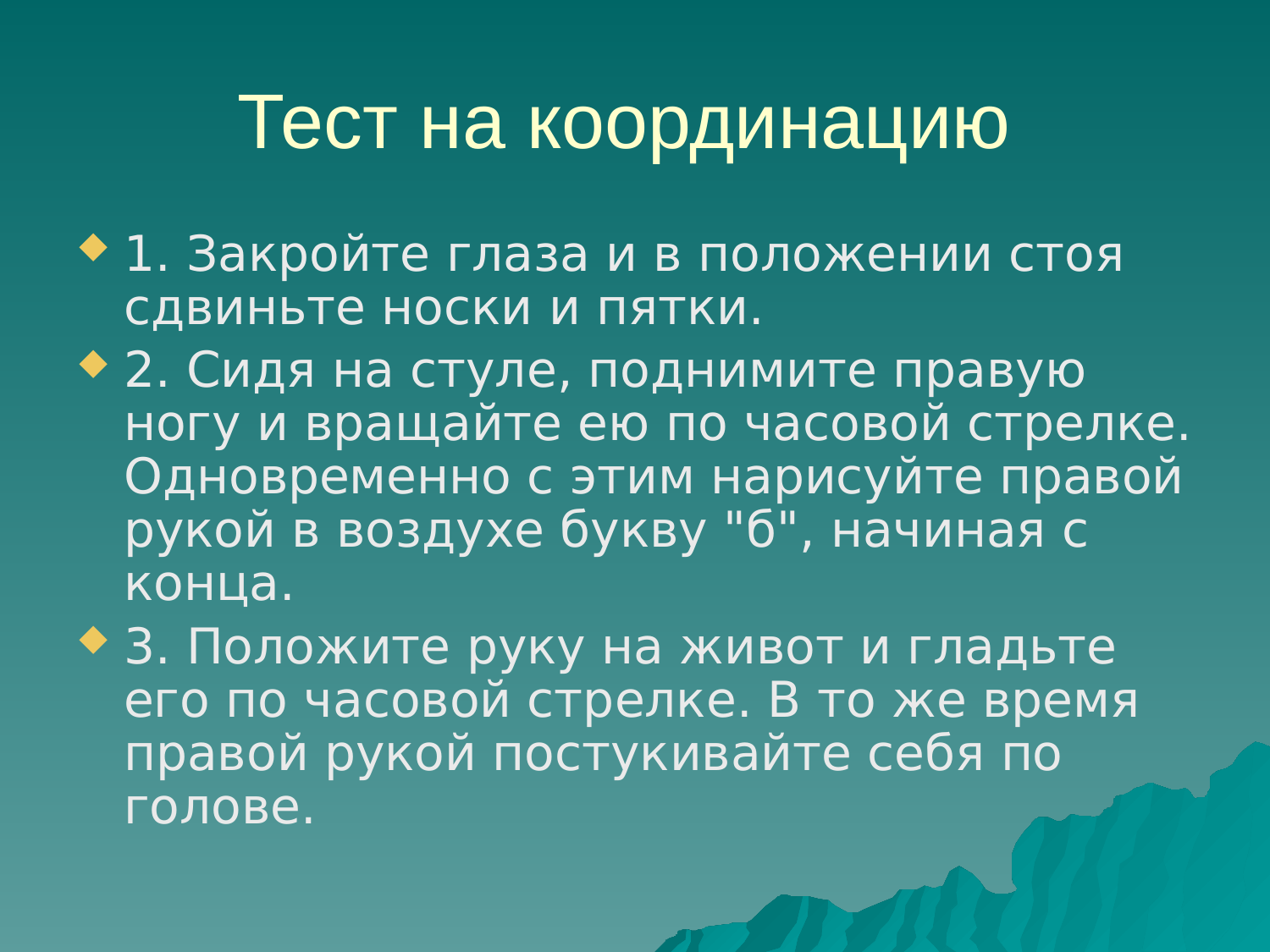

# Тест на координацию
1. Закройте глаза и в положении стоя сдвиньте носки и пятки.
2. Сидя на стуле, поднимите правую ногу и вращайте ею по часовой стрелке. Одновременно с этим нарисуйте правой рукой в воздухе букву "б", начиная с конца.
3. Положите руку на живот и гладьте его по часовой стрелке. В то же время правой рукой постукивайте себя по голове.